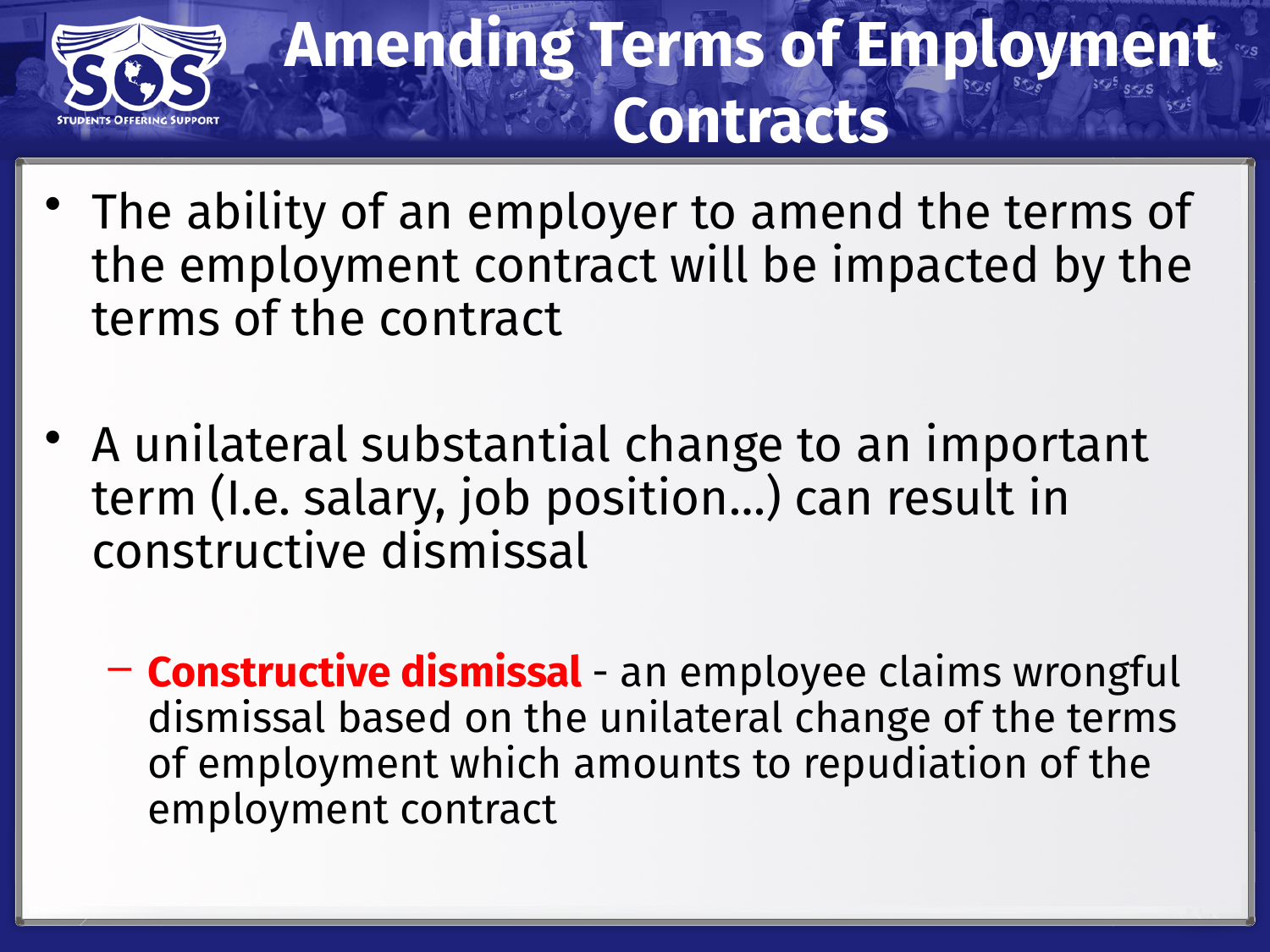

# Amending Terms of Employment Contracts
The ability of an employer to amend the terms of the employment contract will be impacted by the terms of the contract

A unilateral substantial change to an important term (I.e. salary, job position…) can result in constructive dismissal

Constructive dismissal - an employee claims wrongful dismissal based on the unilateral change of the terms of employment which amounts to repudiation of the employment contract